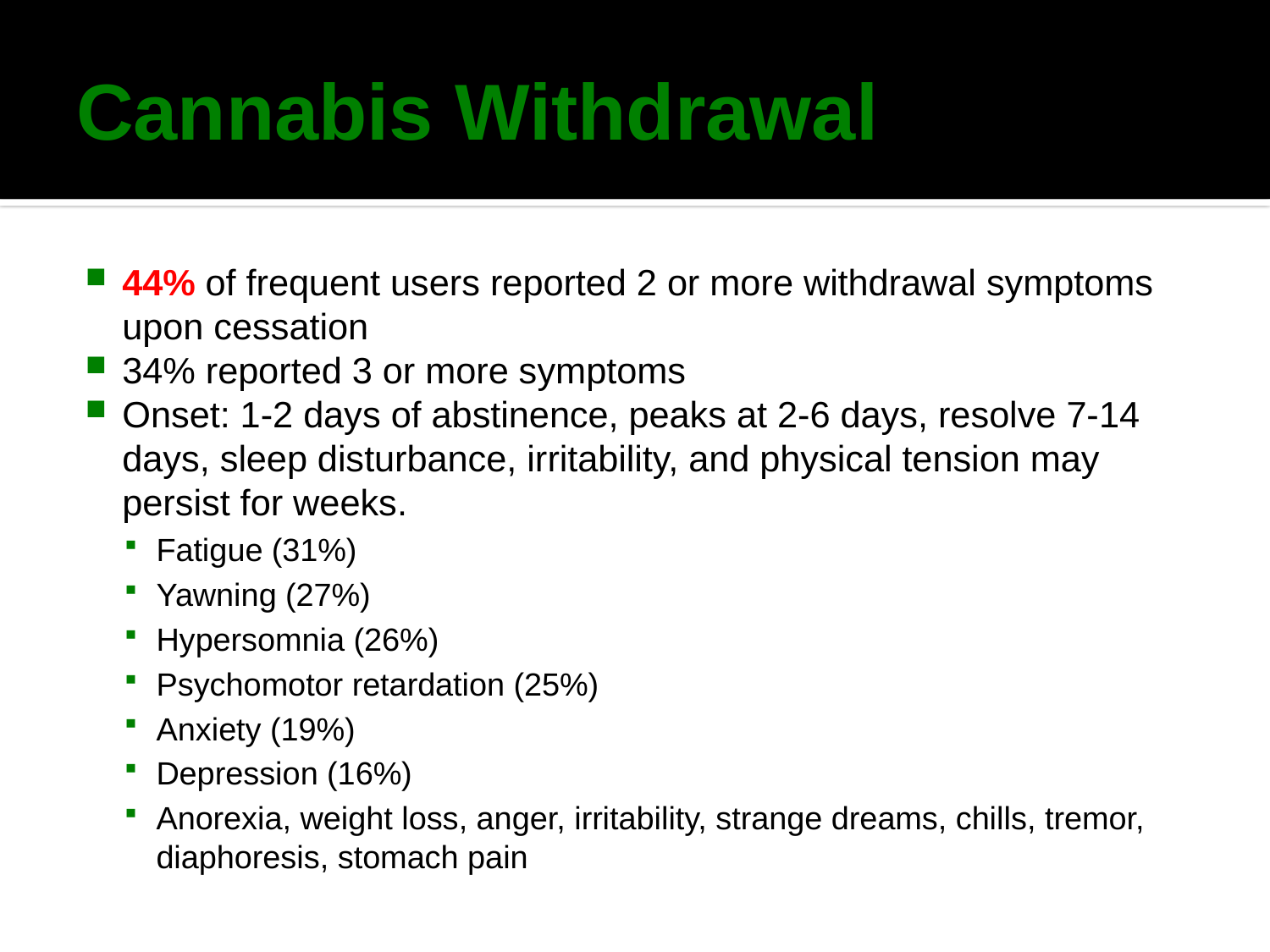

# Cannabis Withdrawal
44% of frequent users reported 2 or more withdrawal symptoms upon cessation
34% reported 3 or more symptoms
Onset: 1-2 days of abstinence, peaks at 2-6 days, resolve 7-14 days, sleep disturbance, irritability, and physical tension may persist for weeks.
Fatigue (31%)
Yawning (27%)
Hypersomnia (26%)
Psychomotor retardation (25%)
Anxiety (19%)
Depression (16%)
Anorexia, weight loss, anger, irritability, strange dreams, chills, tremor, diaphoresis, stomach pain